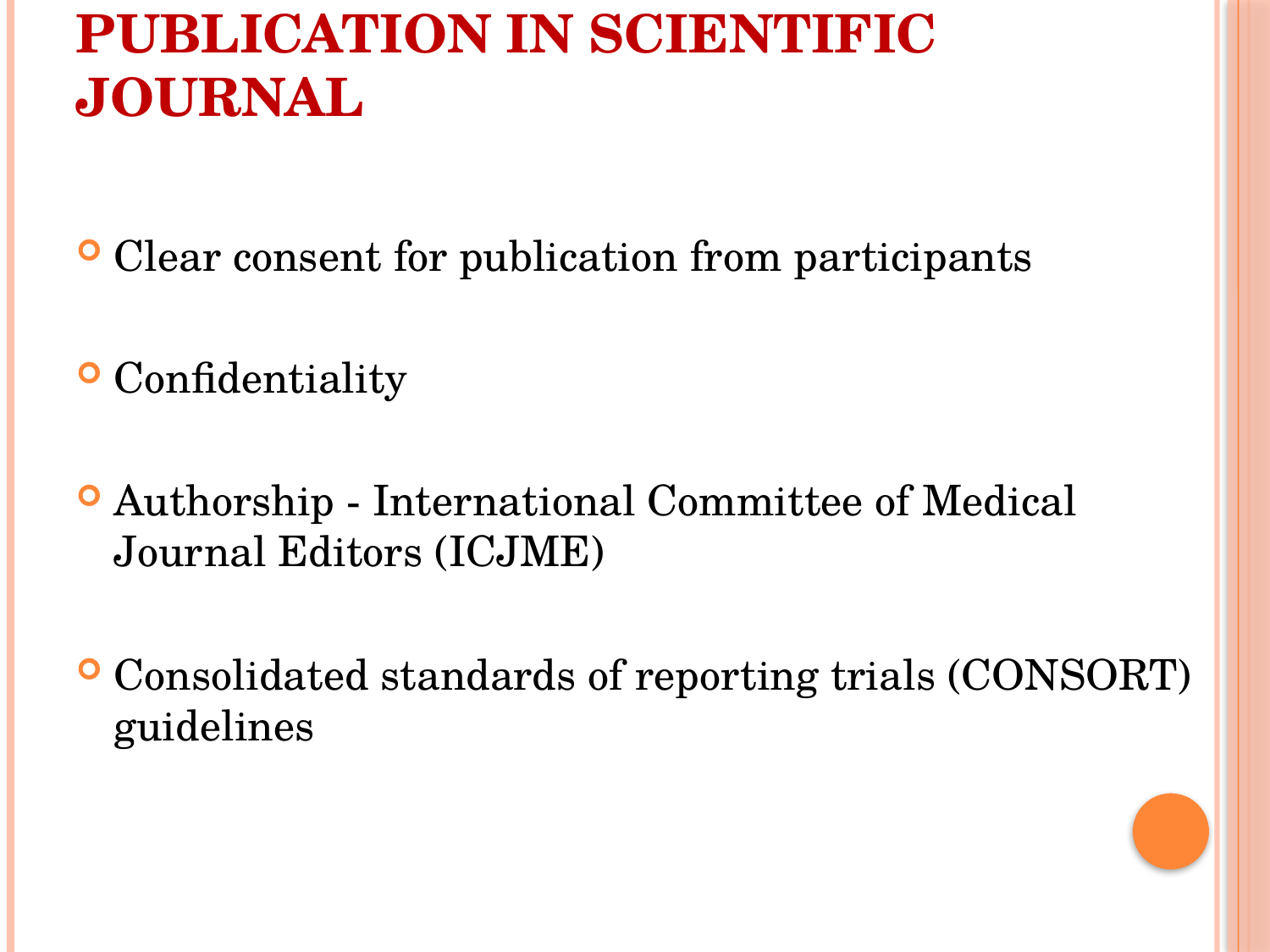

# Publication in scientific journal
Clear consent for publication from participants

Confidentiality

Authorship - International Committee of Medical Journal Editors (ICJME)

Consolidated standards of reporting trials (CONSORT) guidelines